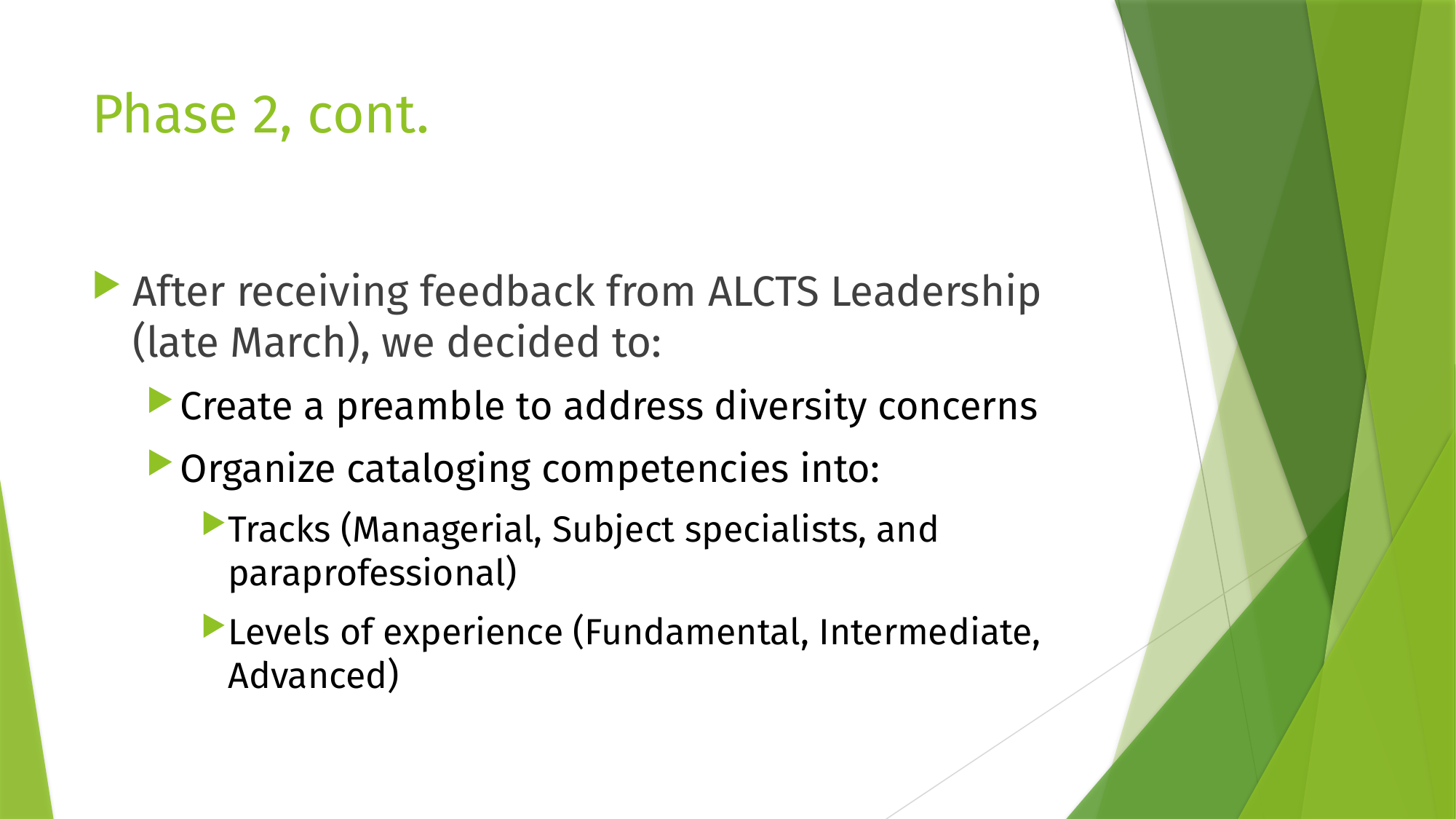

# Phase 2, cont.
After receiving feedback from ALCTS Leadership (late March), we decided to:
Create a preamble to address diversity concerns
Organize cataloging competencies into:
Tracks (Managerial, Subject specialists, and paraprofessional)
Levels of experience (Fundamental, Intermediate, Advanced)